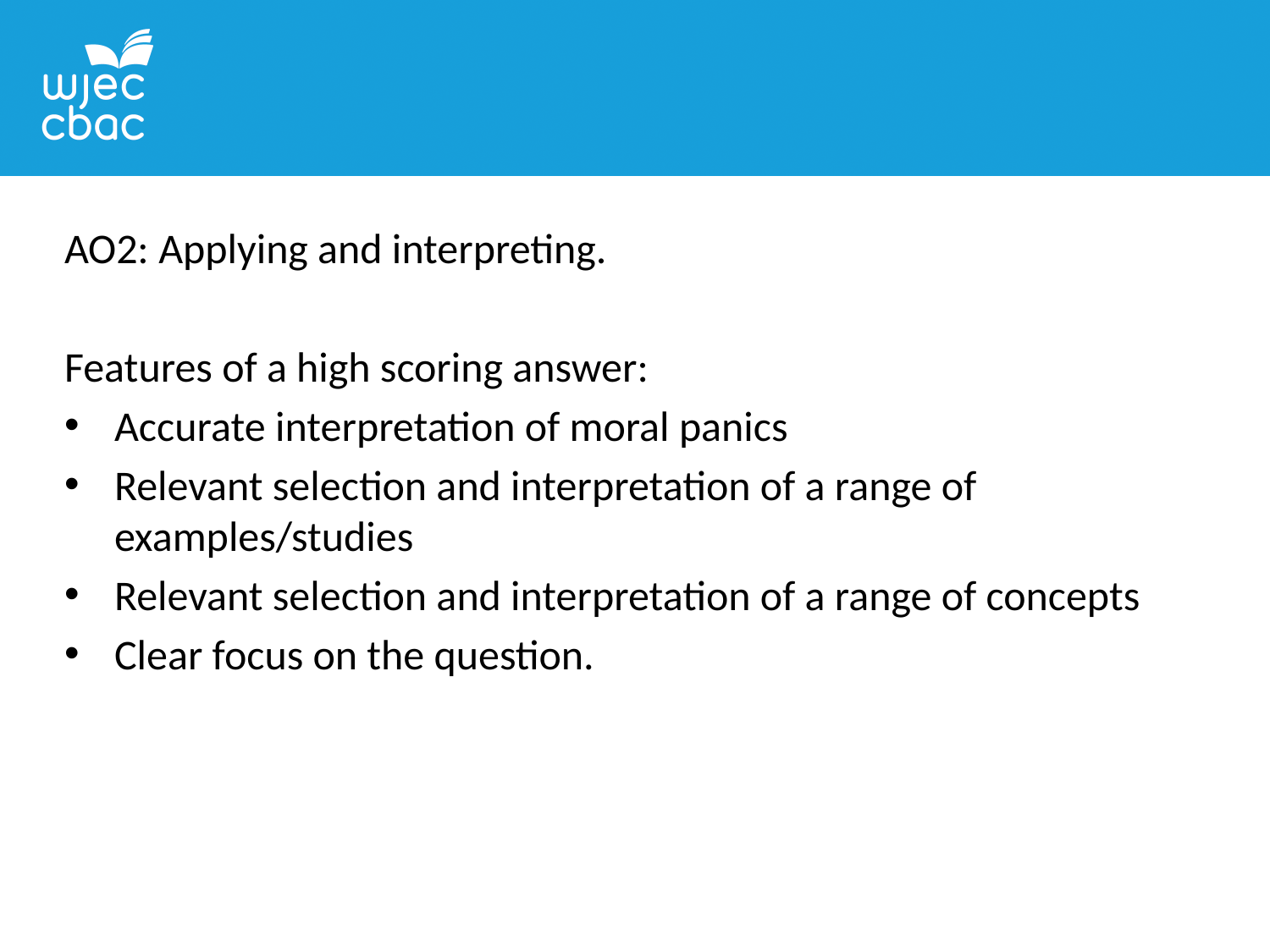

AO2: Applying and interpreting.

Features of a high scoring answer:
Accurate interpretation of moral panics
Relevant selection and interpretation of a range of examples/studies
Relevant selection and interpretation of a range of concepts
Clear focus on the question.